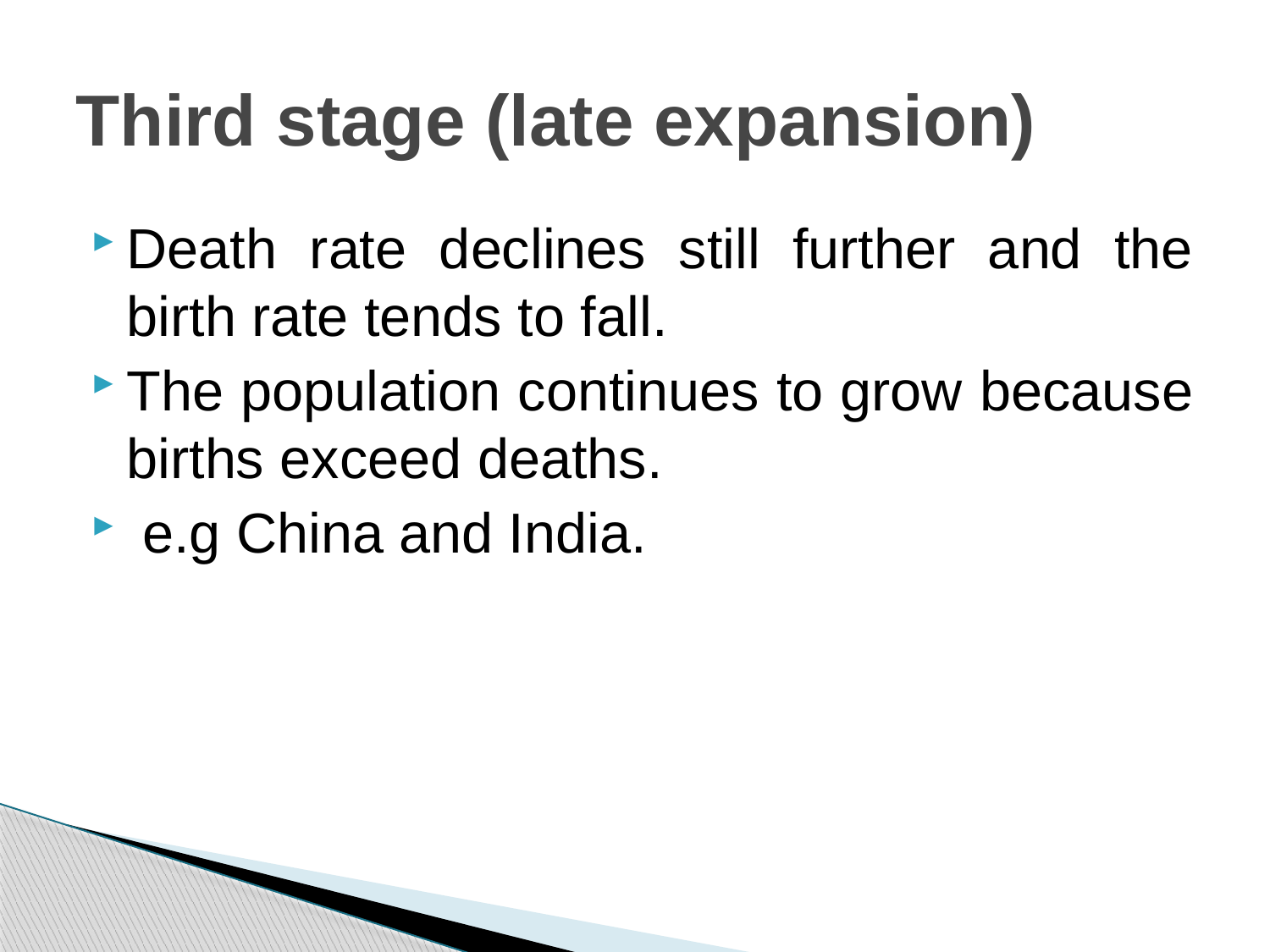

# Third stage (late expansion)
Death rate declines still further and the birth rate tends to fall.
The population continues to grow because births exceed deaths.
 e.g China and India.